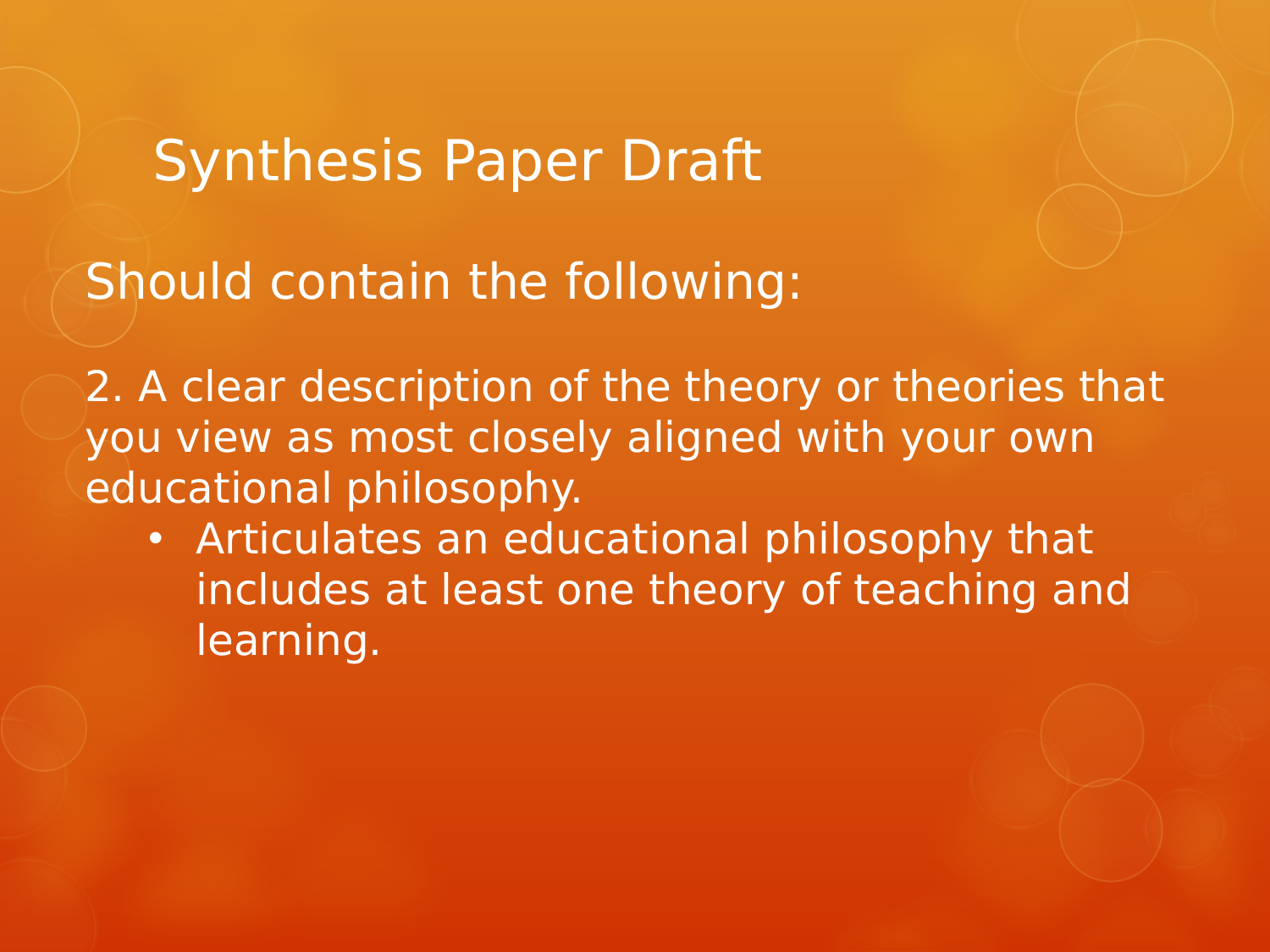

# Synthesis Paper Draft
Should contain the following:

2. A clear description of the theory or theories that you view as most closely aligned with your own educational philosophy.
Articulates an educational philosophy that includes at least one theory of teaching and learning.